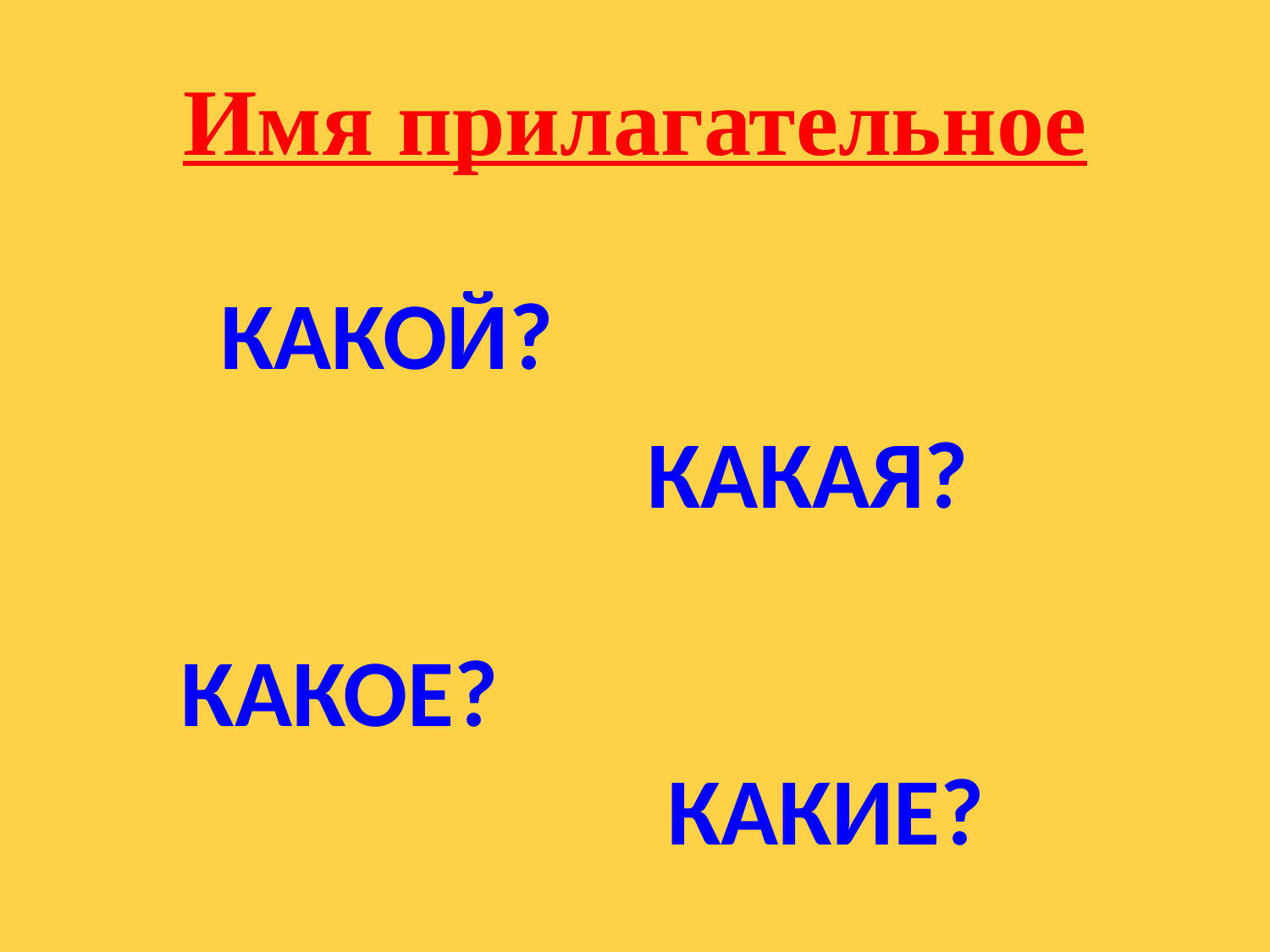

# Имя прилагательное
КАКОЙ?
КАКАЯ?
КАКОЕ?
КАКИЕ?